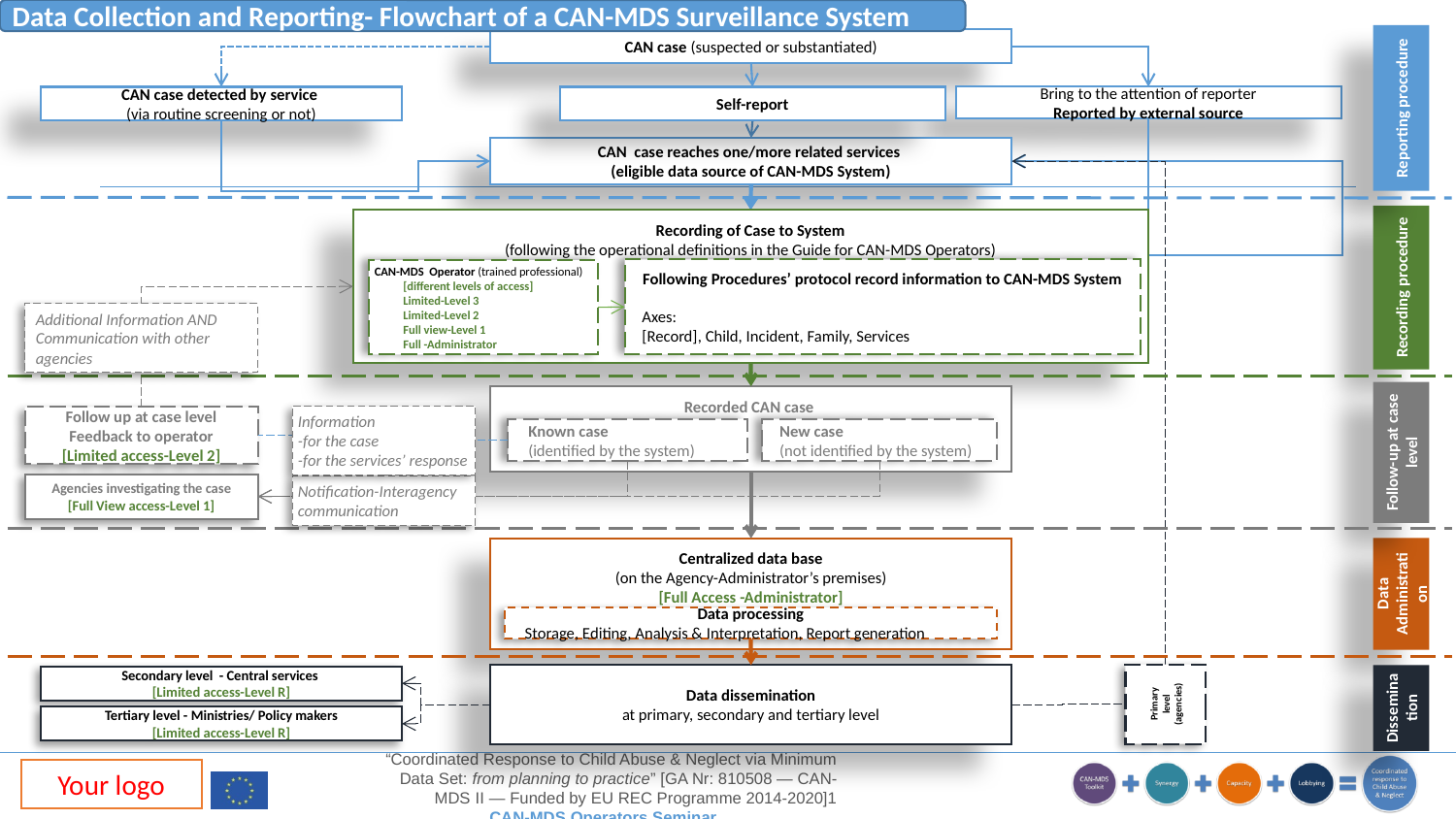

Data Collection and Reporting- Flowchart of a CAN-MDS Surveillance System
Reporting procedure
CAN case (suspected or substantiated)
Bring to the attention of reporter
Reported by external source
CAN case detected by service
(via routine screening or not)
Self-report
CAN  case reaches one/more related services
(eligible data source of CAN-MDS System)
Recording procedure
Recording of Case to System
(following the operational definitions in the Guide for CAN-MDS Operators)
Following Procedures’ protocol record information to CAN-MDS System

Axes:
[Record], Child, Incident, Family, Services
CAN-MDS  Operator (trained professional)
[different levels of access]
Limited-Level 3
Limited-Level 2
Full view-Level 1
Full -Administrator
Additional Information AND Communication with other agencies
Follow-up at case level
Recorded CAN case
Information
-for the case
-for the services’ response
Follow up at case level
Feedback to operator
[Limited access-Level 2]
Known case
(identified by the system)
New case
(not identified by the system)
Agencies investigating the case
[Full View access-Level 1]
Notification-Interagency communication
Data Administration
Centralized data base
(on the Agency-Administrator’s premises)
[Full Access -Administrator]
Data processing
Storage, Editing, Analysis & Interpretation, Report generation
Primary level (agencies)
Data dissemination
at primary, secondary and tertiary level
Dissemination
Secondary level  - Central services
[Limited access-Level R]
Tertiary level - Ministries/ Policy makers
[Limited access-Level R]